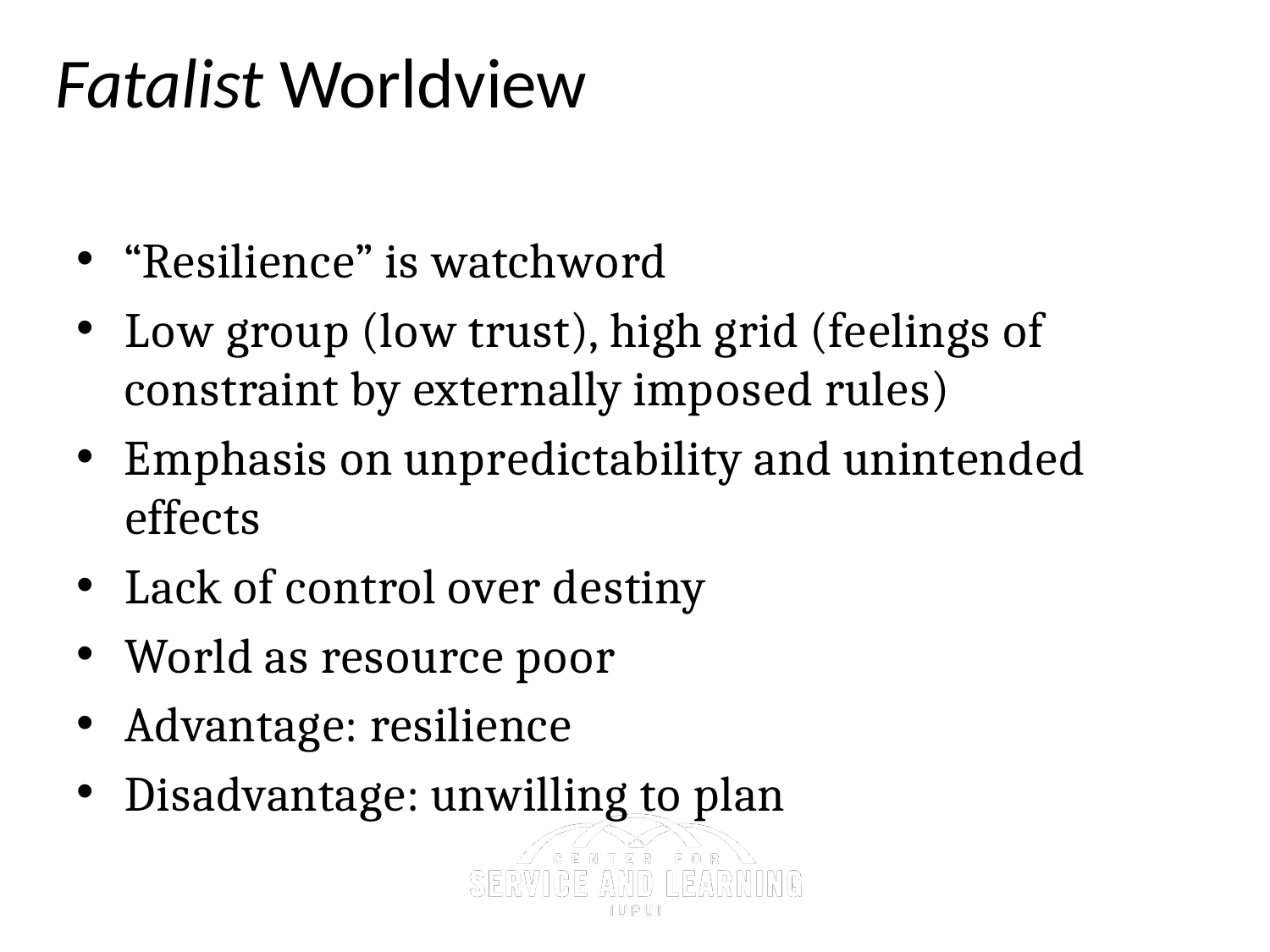

“Resilience” is watchword
Low group (low trust), high grid (feelings of constraint by externally imposed rules)
Emphasis on unpredictability and unintended effects
Lack of control over destiny
World as resource poor
Advantage: resilience
Disadvantage: unwilling to plan

Fatalist Worldview